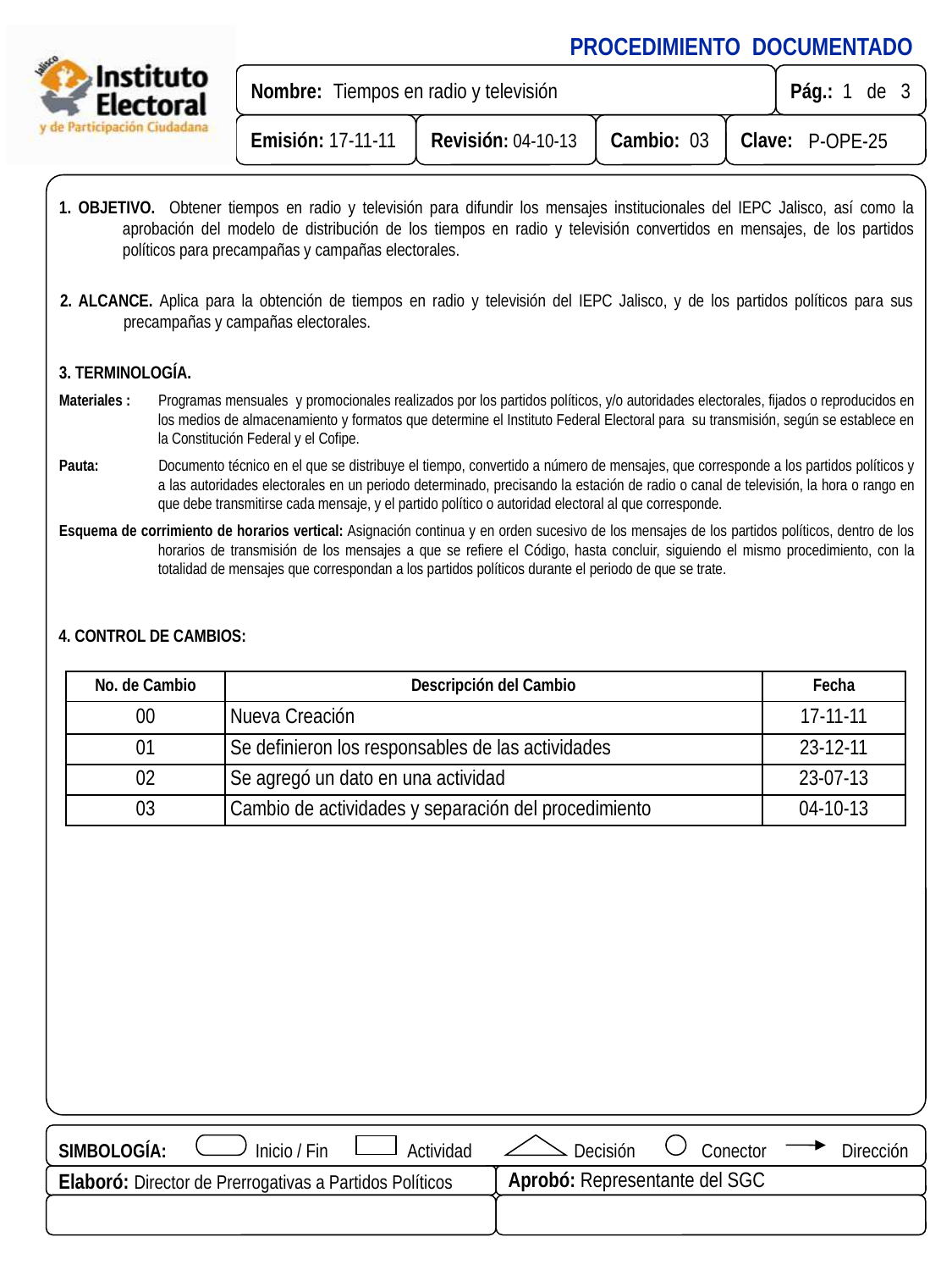

1. OBJETIVO.  Obtener tiempos en radio y televisión para difundir los mensajes institucionales del IEPC Jalisco, así como la aprobación del modelo de distribución de los tiempos en radio y televisión convertidos en mensajes, de los partidos políticos para precampañas y campañas electorales.
2. ALCANCE. Aplica para la obtención de tiempos en radio y televisión del IEPC Jalisco, y de los partidos políticos para sus precampañas y campañas electorales.
3. TERMINOLOGÍA.
Materiales :	Programas mensuales  y promocionales realizados por los partidos políticos, y/o autoridades electorales, fijados o reproducidos en los medios de almacenamiento y formatos que determine el Instituto Federal Electoral para  su transmisión, según se establece en la Constitución Federal y el Cofipe.
Pauta: 	Documento técnico en el que se distribuye el tiempo, convertido a número de mensajes, que corresponde a los partidos políticos y a las autoridades electorales en un periodo determinado, precisando la estación de radio o canal de televisión, la hora o rango en que debe transmitirse cada mensaje, y el partido político o autoridad electoral al que corresponde.
Esquema de corrimiento de horarios vertical: Asignación continua y en orden sucesivo de los mensajes de los partidos políticos, dentro de los horarios de transmisión de los mensajes a que se refiere el Código, hasta concluir, siguiendo el mismo procedimiento, con la totalidad de mensajes que correspondan a los partidos políticos durante el periodo de que se trate.
4. CONTROL DE CAMBIOS:
| No. de Cambio | Descripción del Cambio | Fecha |
| --- | --- | --- |
| 00 | Nueva Creación | 17-11-11 |
| 01 | Se definieron los responsables de las actividades | 23-12-11 |
| 02 | Se agregó un dato en una actividad | 23-07-13 |
| 03 | Cambio de actividades y separación del procedimiento | 04-10-13 |